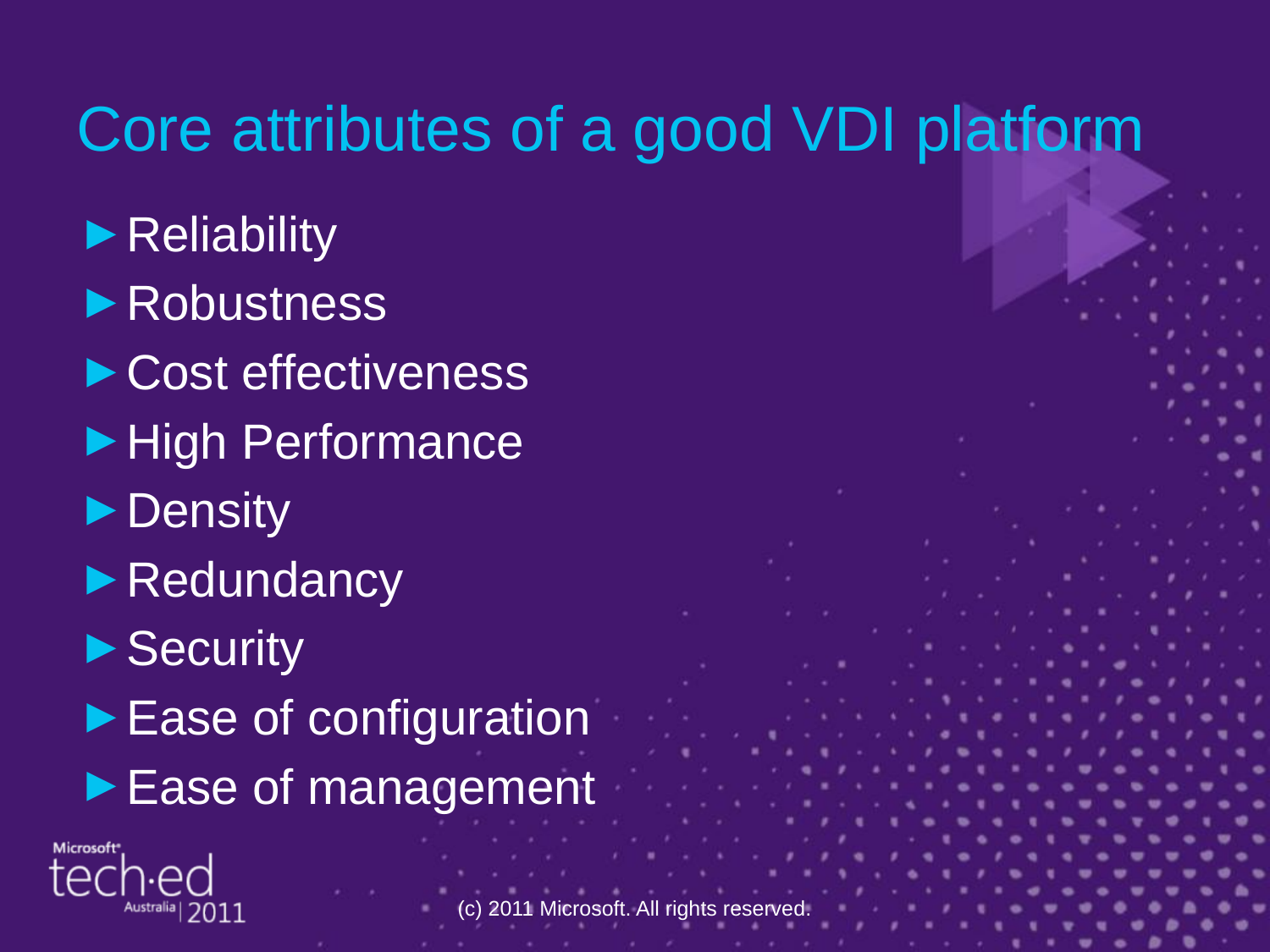

# Core attributes of a good VDI platform
Reliability
Robustness
Cost effectiveness
High Performance
Density
Redundancy
Security
Ease of configuration
Ease of management

(c) 2011 Microsoft. All rights reserved.